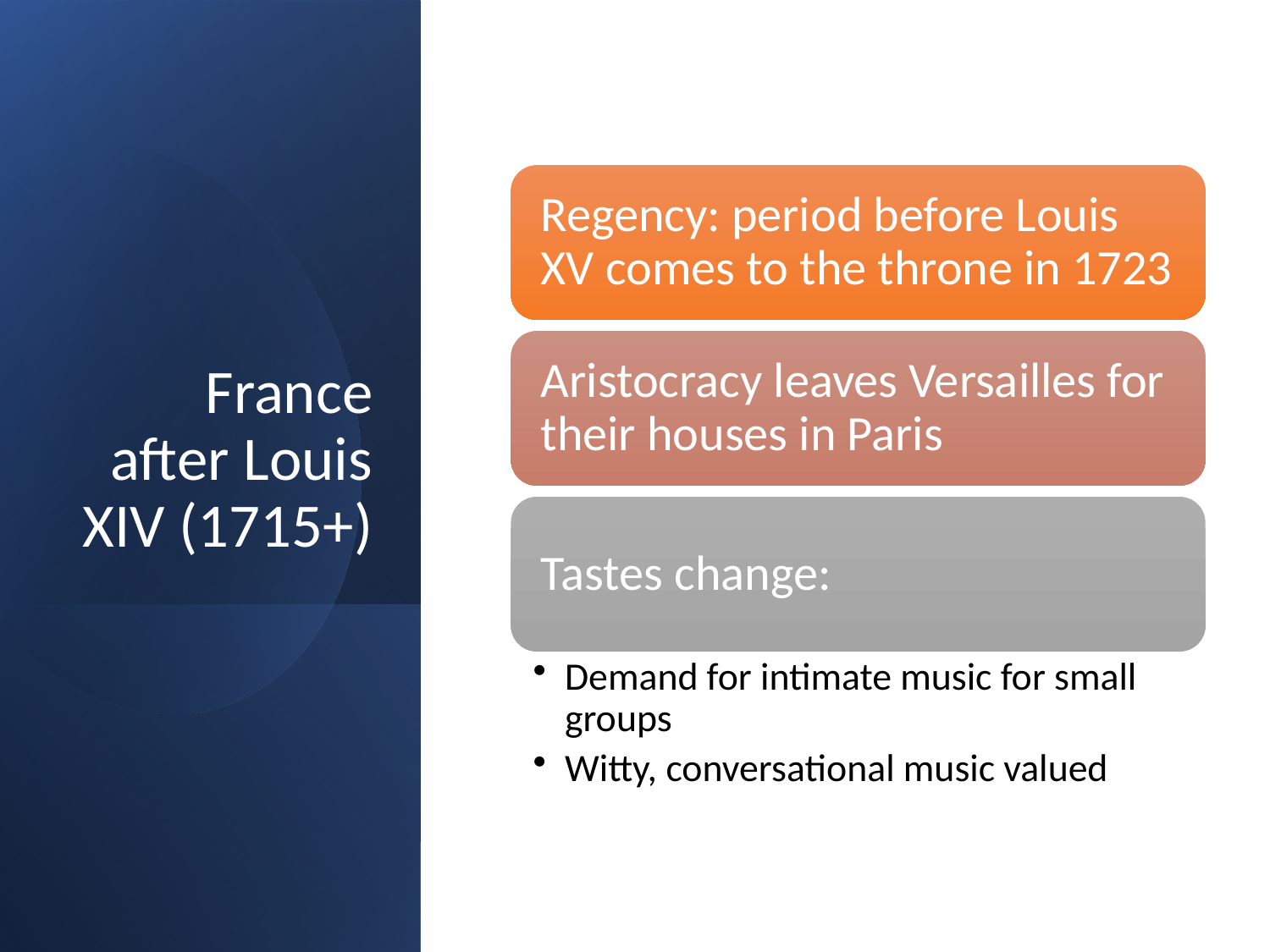

Regency: period before Louis XV comes to the throne in 1723
Aristocracy leaves Versailles for their houses in Paris
Tastes change:
Demand for intimate music for small groups
Witty, conversational music valued

# France after Louis XIV (1715+)